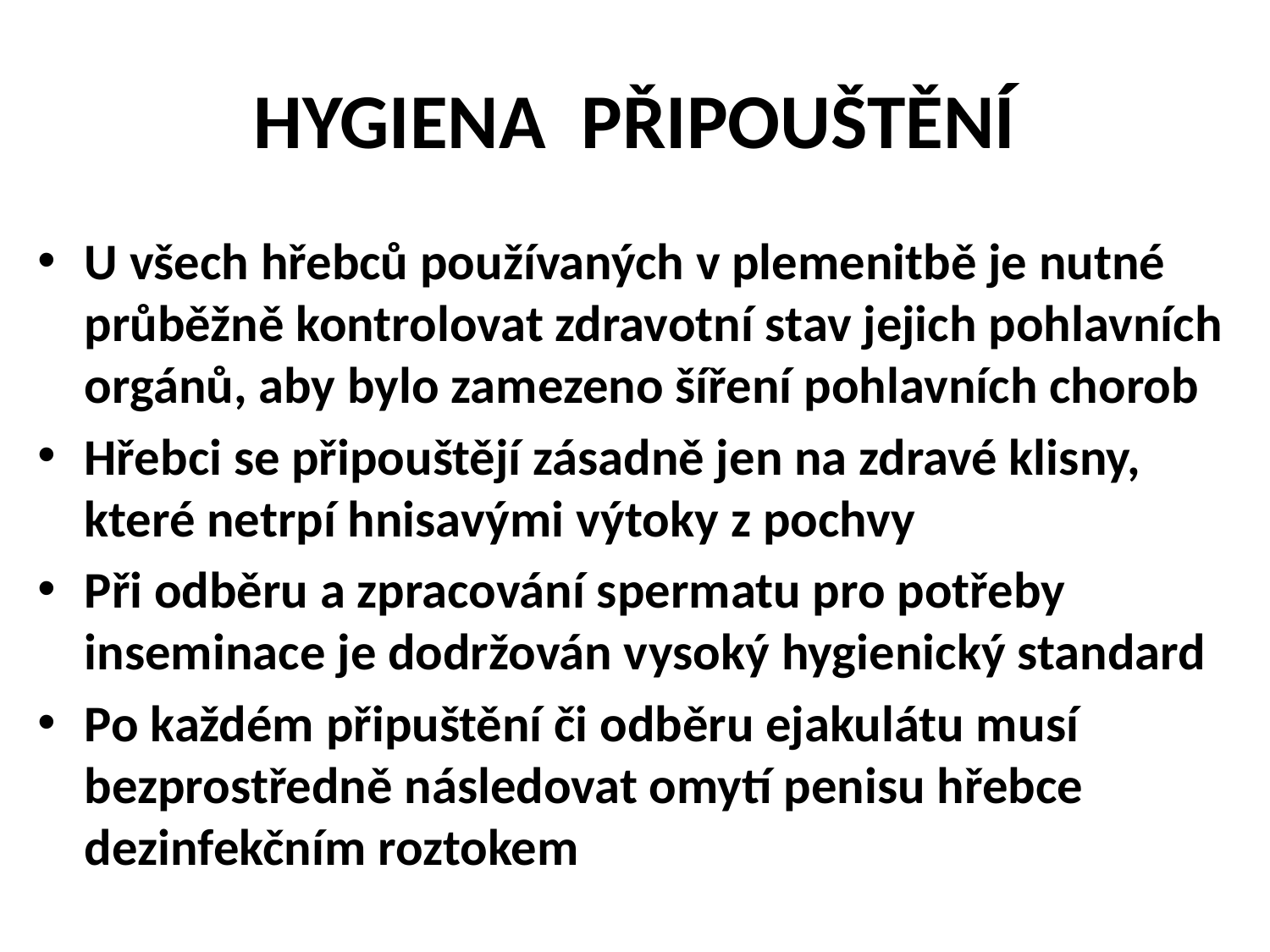

# HYGIENA  PŘIPOUŠTĚNÍ
U všech hřebců používaných v plemenitbě je nutné průběžně kontrolovat zdravotní stav jejich pohlavních orgánů, aby bylo zamezeno šíření pohlavních chorob
Hřebci se připouštějí zásadně jen na zdravé klisny, které netrpí hnisavými výtoky z pochvy
Při odběru a zpracování spermatu pro potřeby inseminace je dodržován vysoký hygienický standard
Po každém připuštění či odběru ejakulátu musí bezprostředně následovat omytí penisu hřebce dezinfekčním roztokem